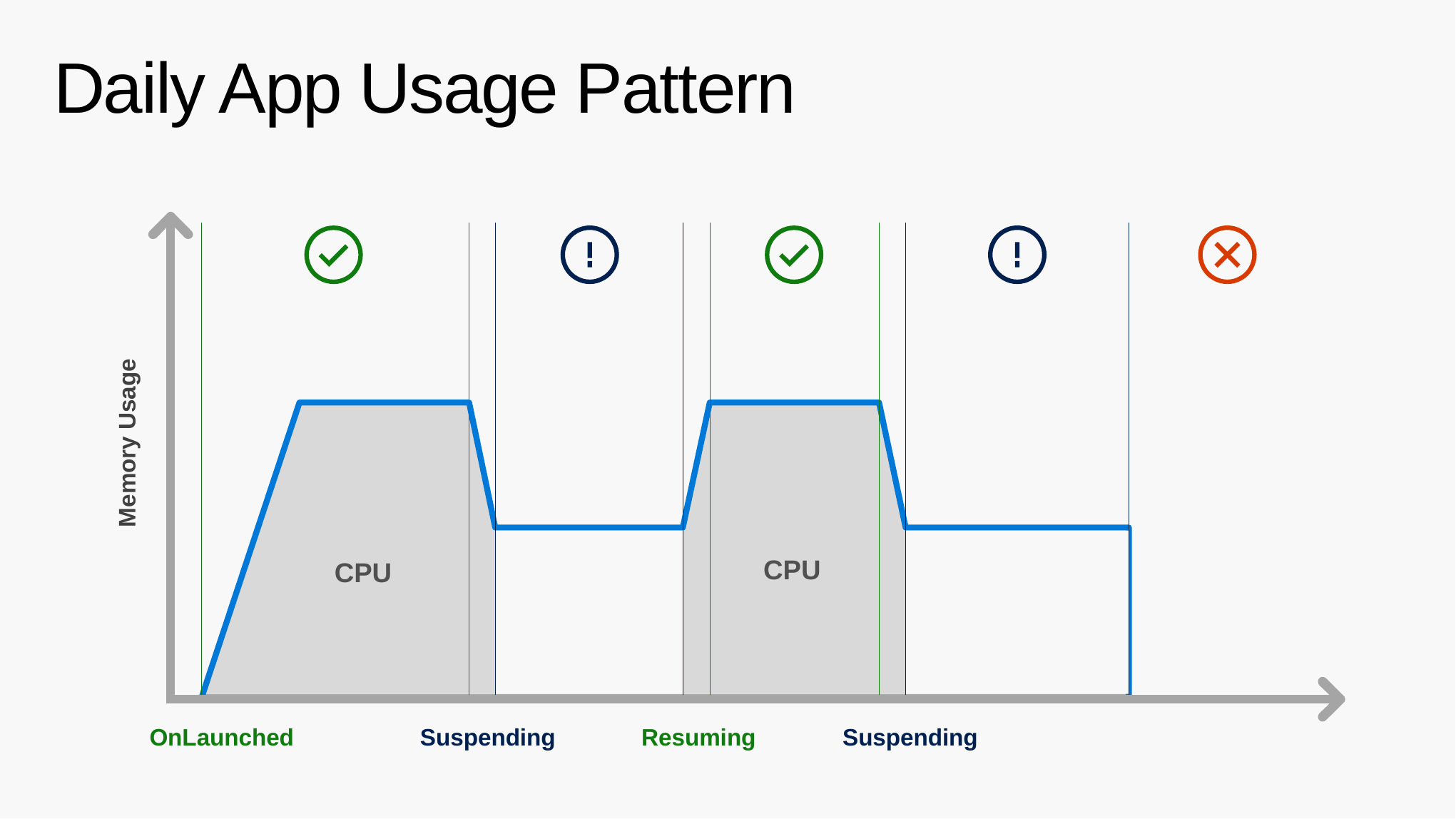

# Daily App Usage Pattern

Memory Usage

CPU
CPU

Resuming
OnLaunched
Suspending
Suspending